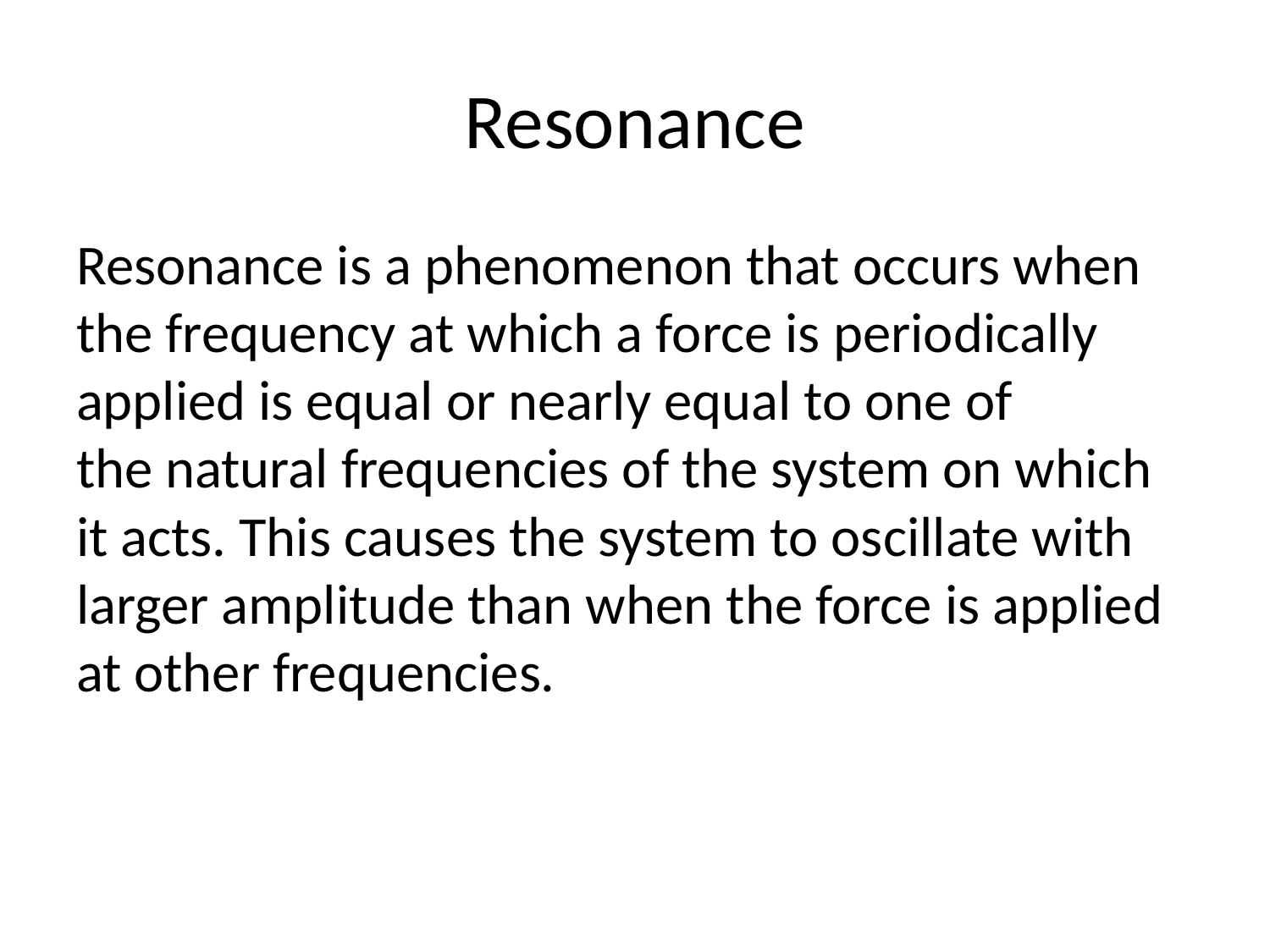

# Resonance
Resonance is a phenomenon that occurs when the frequency at which a force is periodically applied is equal or nearly equal to one of the natural frequencies of the system on which it acts. This causes the system to oscillate with larger amplitude than when the force is applied at other frequencies.